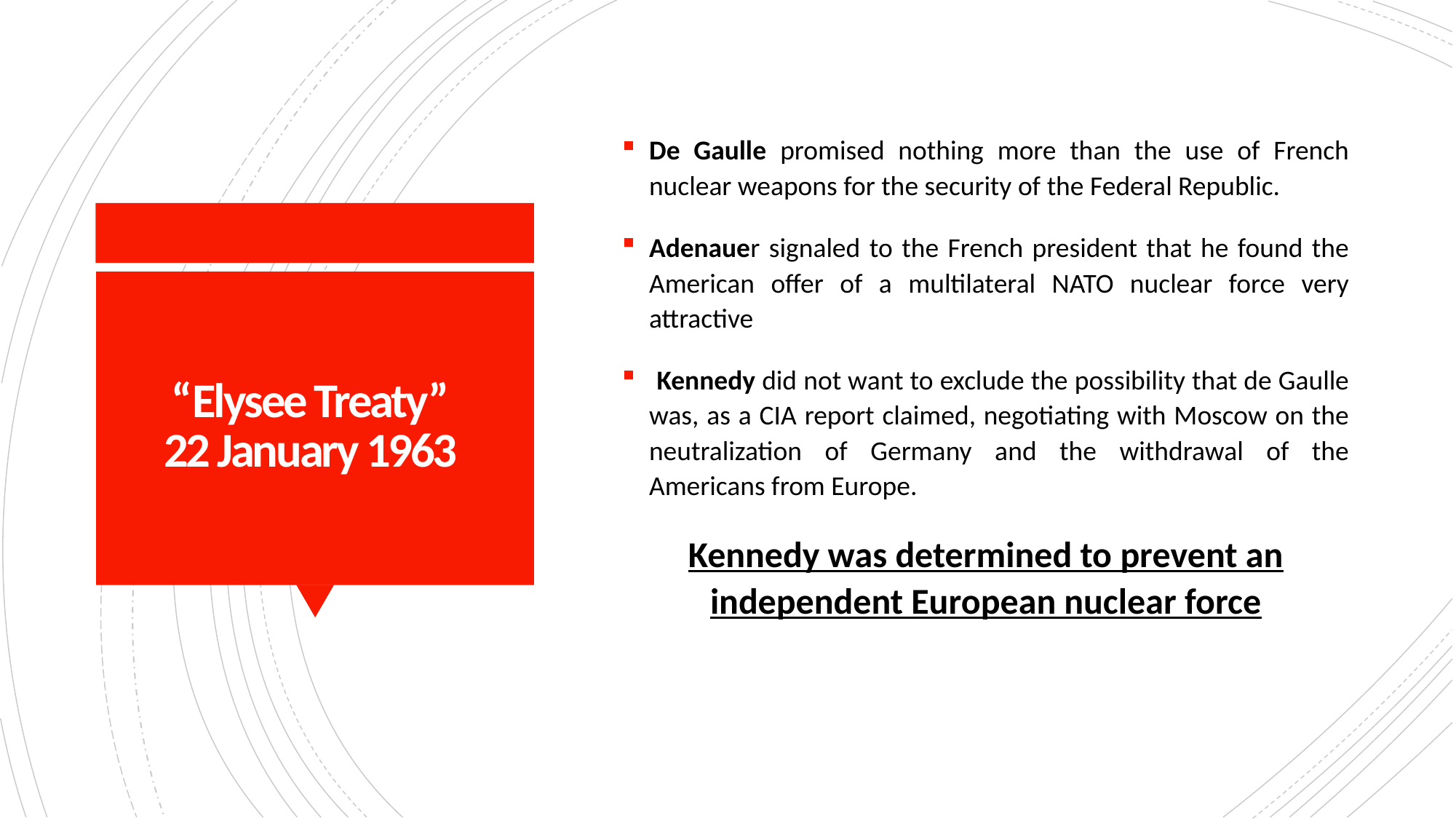

De Gaulle promised nothing more than the use of French nuclear weapons for the security of the Federal Republic.
Adenauer signaled to the French president that he found the American offer of a multilateral NATO nuclear force very attractive
 Kennedy did not want to exclude the possibility that de Gaulle was, as a CIA report claimed, negotiating with Moscow on the neutralization of Germany and the withdrawal of the Americans from Europe.
Kennedy was determined to prevent an independent European nuclear force

# “Elysee Treaty” 22 January 1963